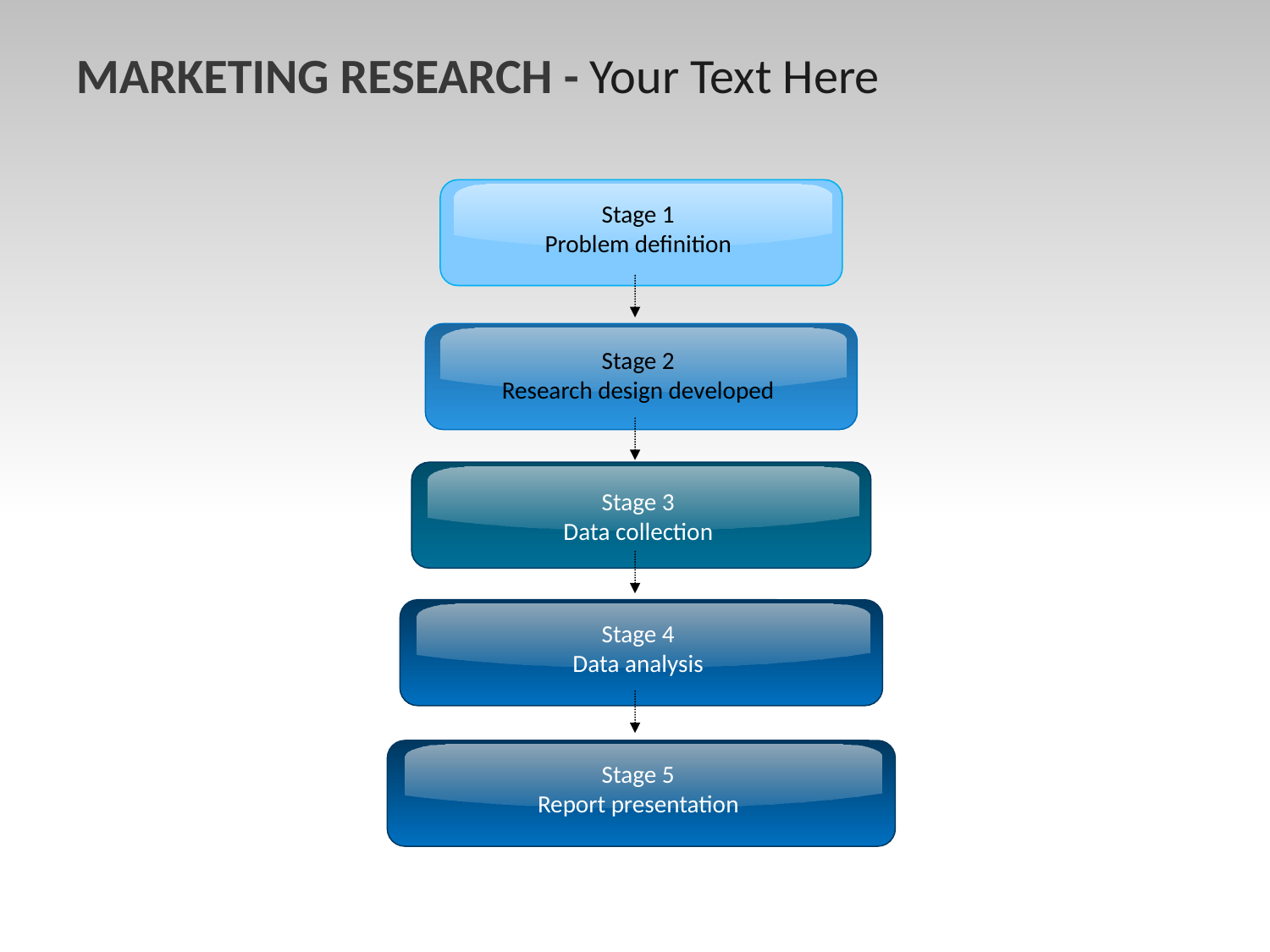

MARKETING RESEARCH - Your Text Here

Stage 1
Problem definition

Stage 2
Research design developed

Stage 3
Data collection

Stage 4
Data analysis

Stage 5
Report presentation